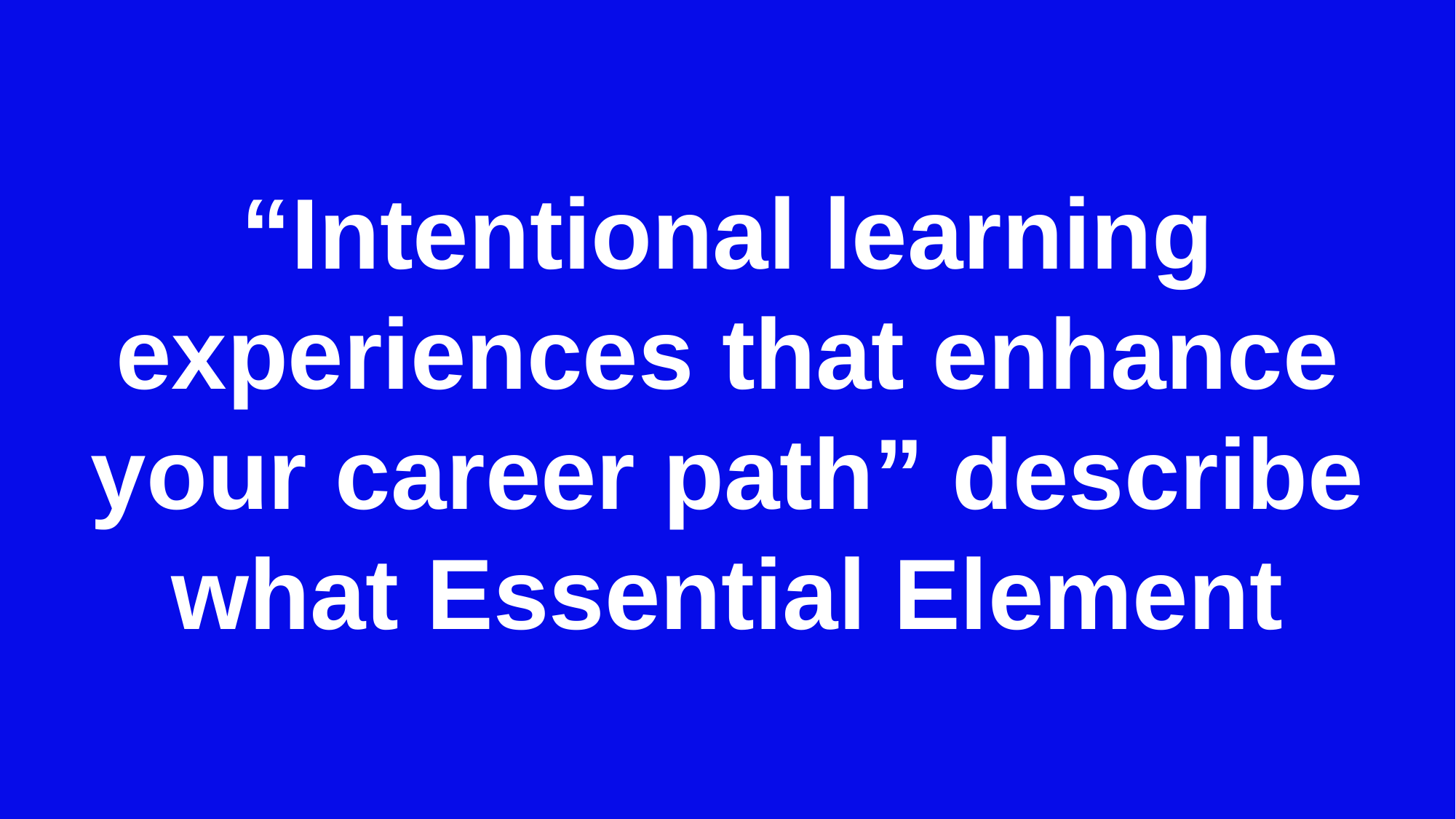

“Intentional learning experiences that enhance your career path” describe what Essential Element